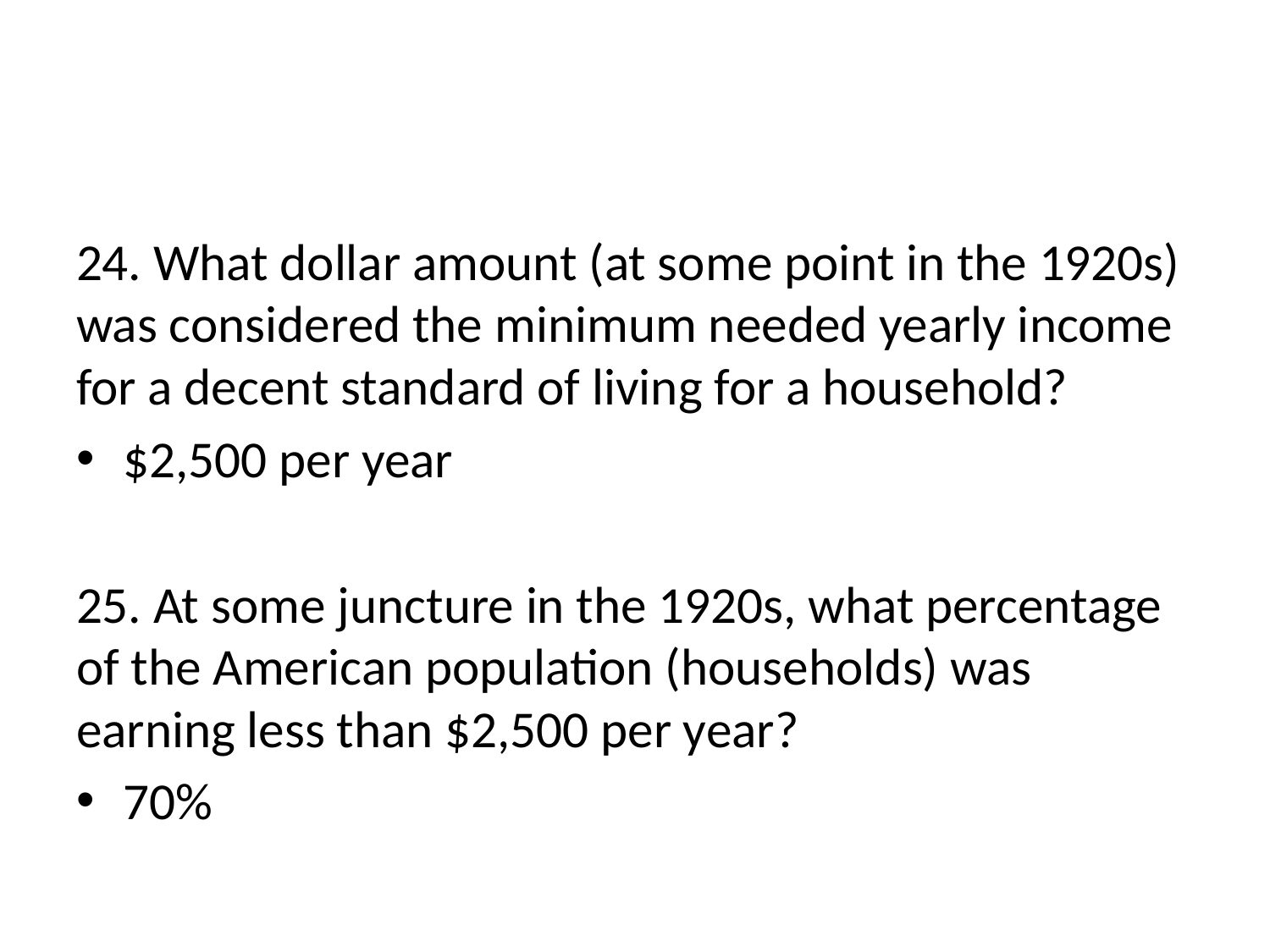

#
24. What dollar amount (at some point in the 1920s) was considered the minimum needed yearly income for a decent standard of living for a household?
$2,500 per year

25. At some juncture in the 1920s, what percentage of the American population (households) was earning less than $2,500 per year?
70%